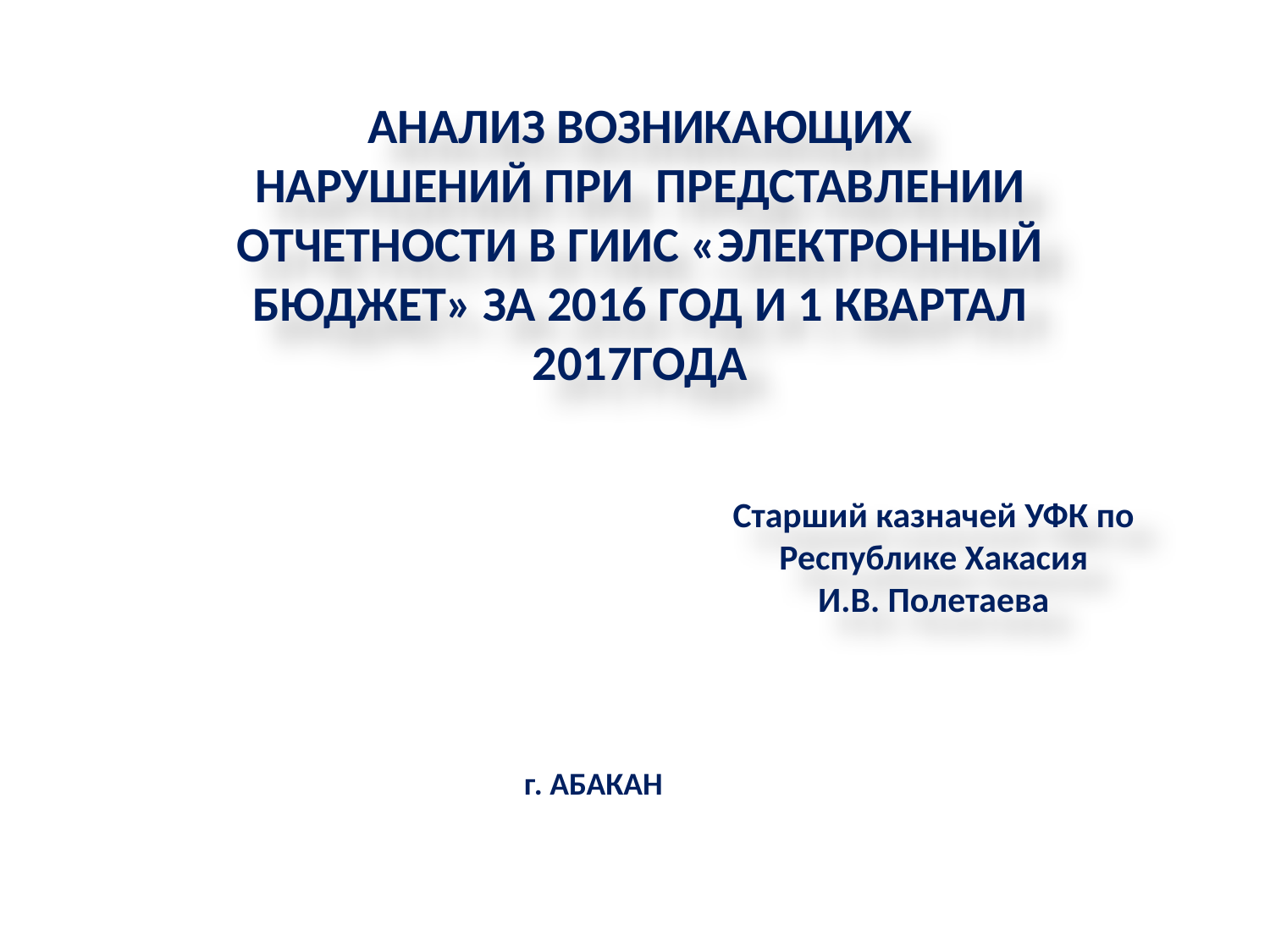

# АНАЛИЗ ВОЗНИКАЮЩИХ НАРУШЕНИЙ ПРИ  ПРЕДСТАВЛЕНИИ ОТЧЕТНОСТИ В ГИИС «ЭЛЕКТРОННЫЙ БЮДЖЕТ» ЗА 2016 ГОД И 1 КВАРТАЛ 2017ГОДА
Старший казначей УФК по Республике Хакасия
И.В. Полетаева
г. АБАКАН